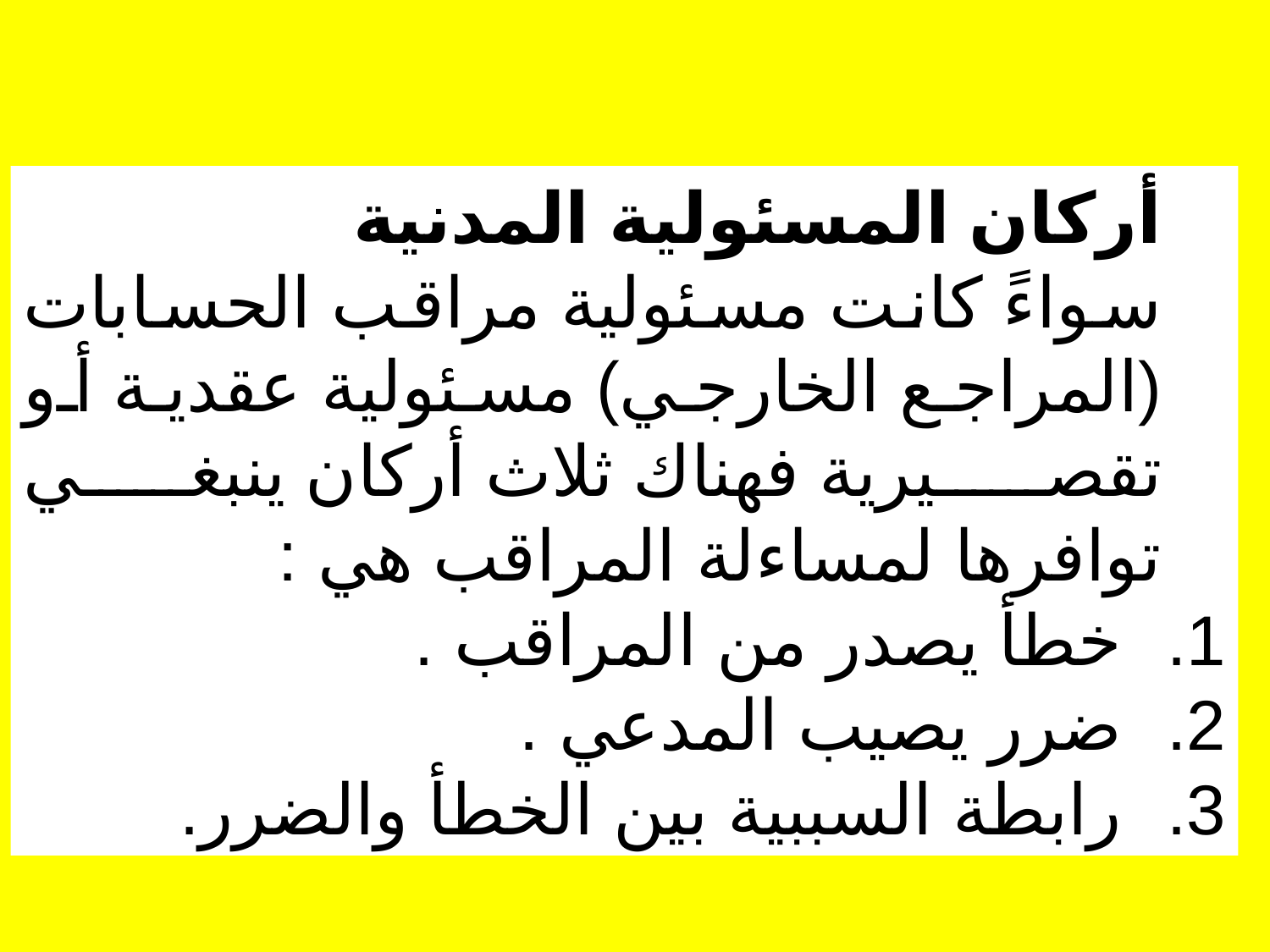

أركان المسئولية المدنية
سواءً كانت مسئولية مراقب الحسابات (المراجع الخارجي) مسئولية عقدية أو تقصيرية فهناك ثلاث أركان ينبغي توافرها لمساءلة المراقب هي :
خطأ يصدر من المراقب .
ضرر يصيب المدعي .
رابطة السببية بين الخطأ والضرر.